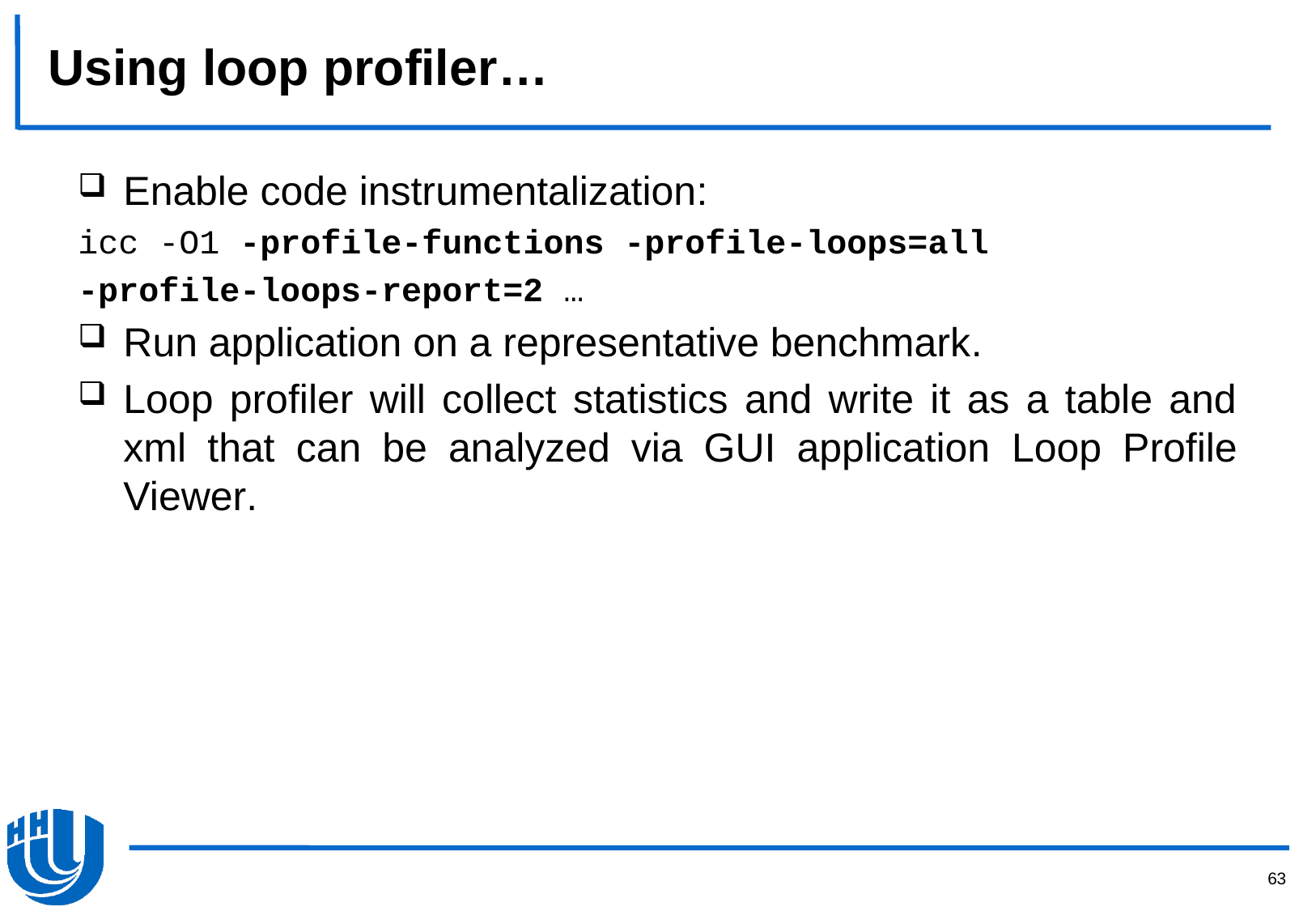

# Using loop profiler…
Enable code instrumentalization:
icc -O1 -profile-functions -profile-loops=all
-profile-loops-report=2 …
Run application on a representative benchmark.
Loop profiler will collect statistics and write it as a table and xml that can be analyzed via GUI application Loop Profile Viewer.
63